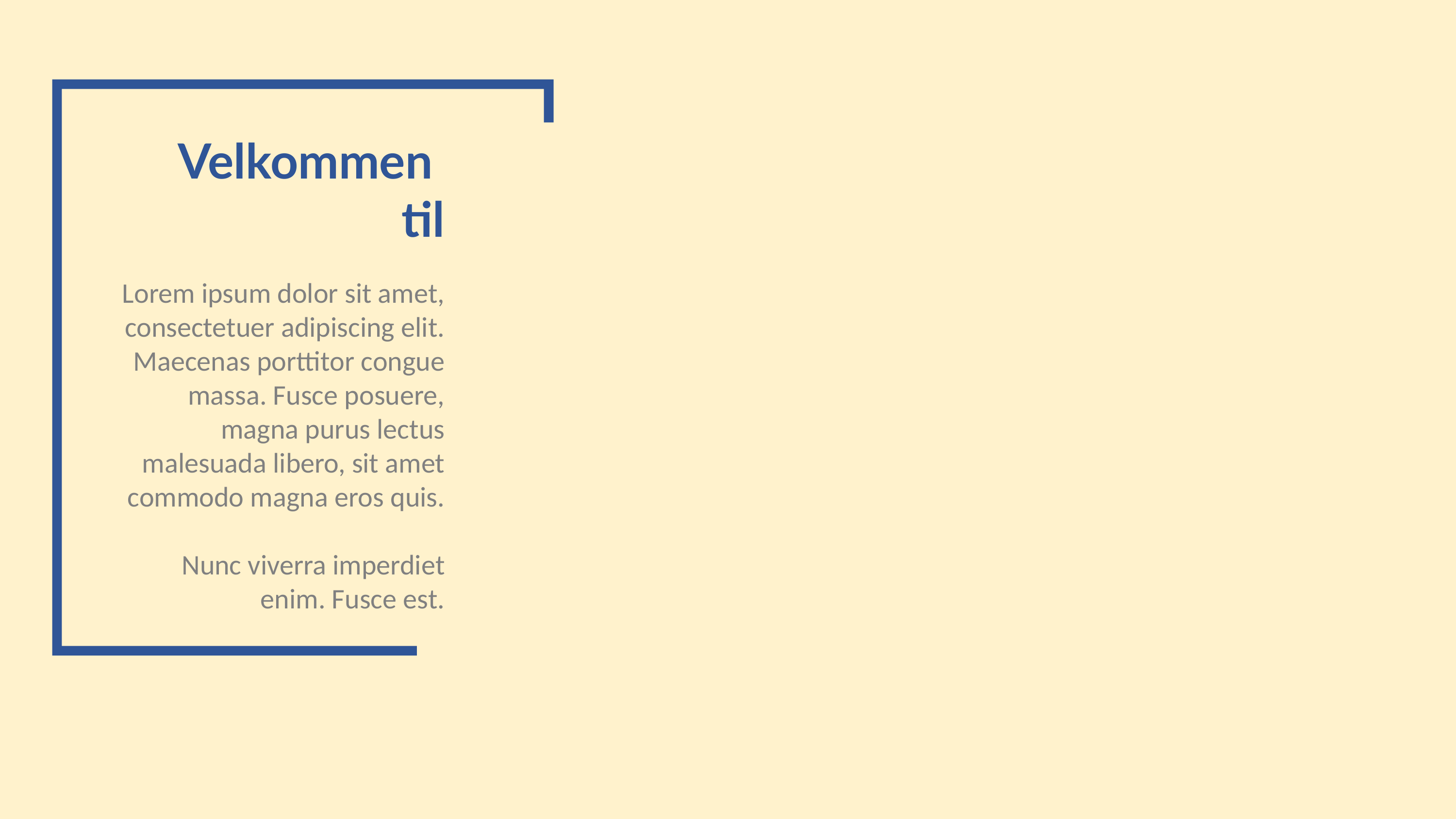

Velkommen
til

Lorem ipsum dolor sit amet, consectetuer adipiscing elit. Maecenas porttitor congue massa. Fusce posuere, magna purus lectus malesuada libero, sit amet commodo magna eros quis.

Nunc viverra imperdiet enim. Fusce est.